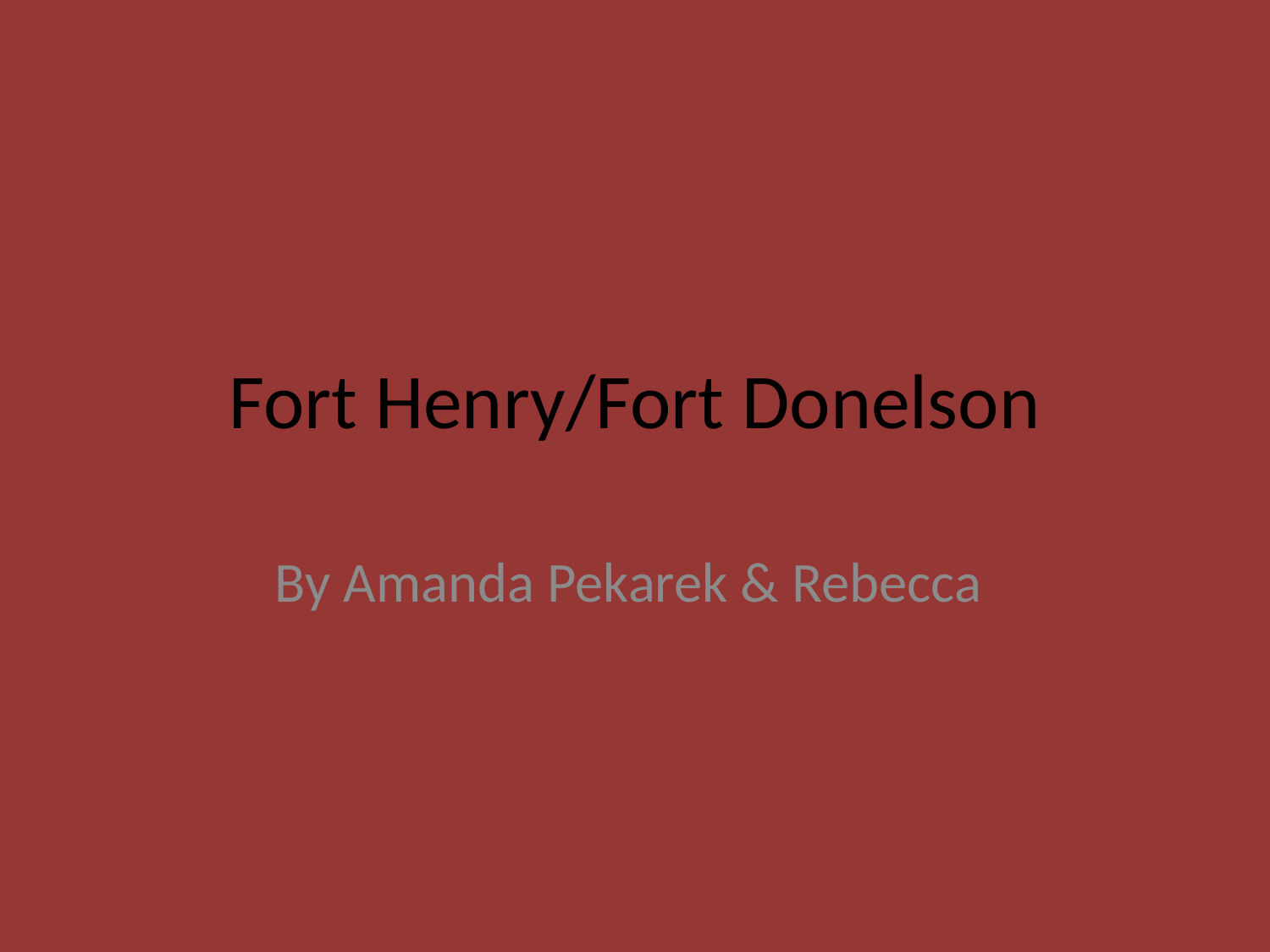

# Fort Henry/Fort Donelson
By Amanda Pekarek & Rebecca